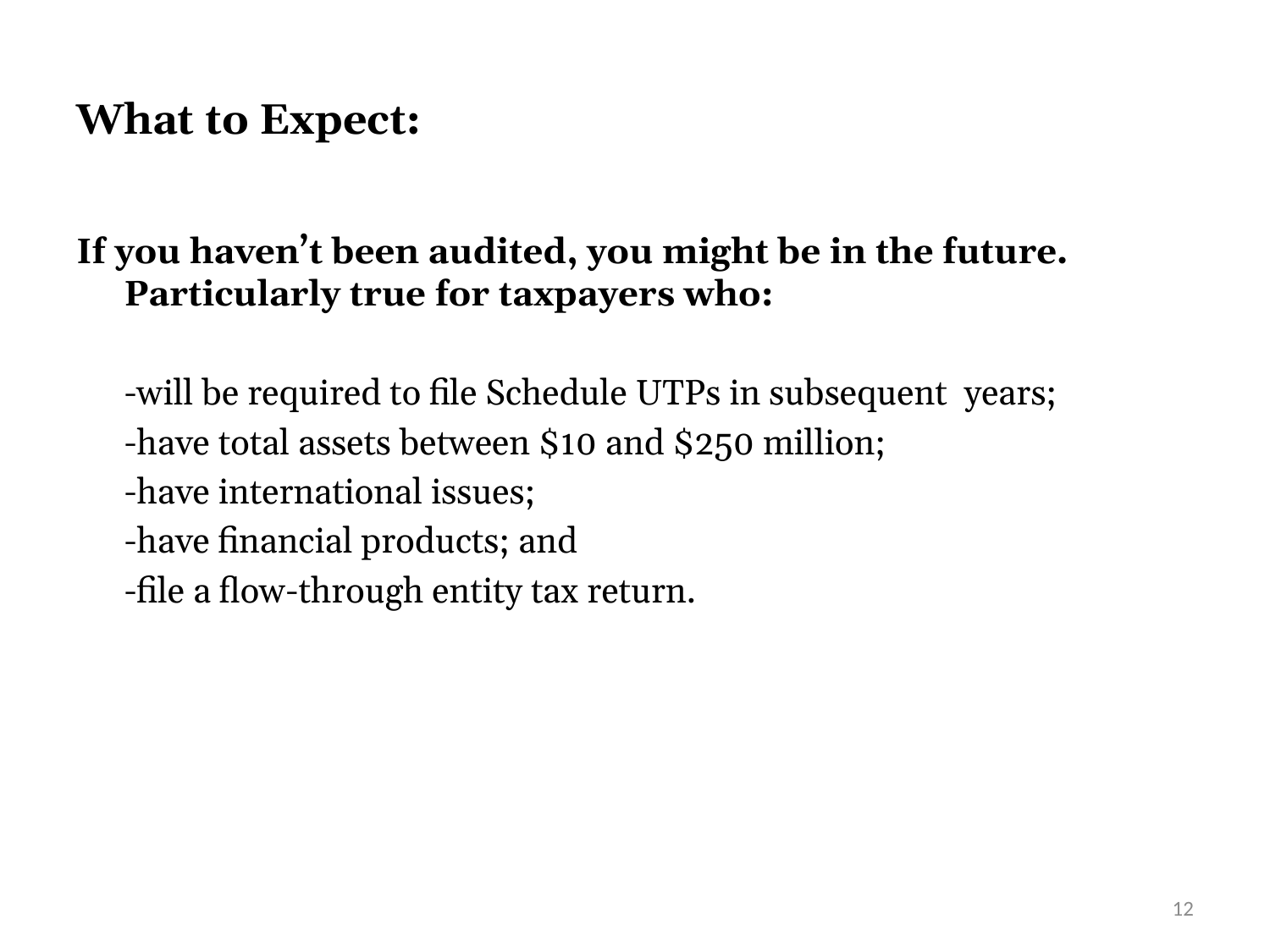

# What to Expect:
If you haven’t been audited, you might be in the future. Particularly true for taxpayers who:

	-will be required to file Schedule UTPs in subsequent  years;
	-have total assets between $10 and $250 million;
	-have international issues;
	-have financial products; and
	-file a flow-through entity tax return.

12